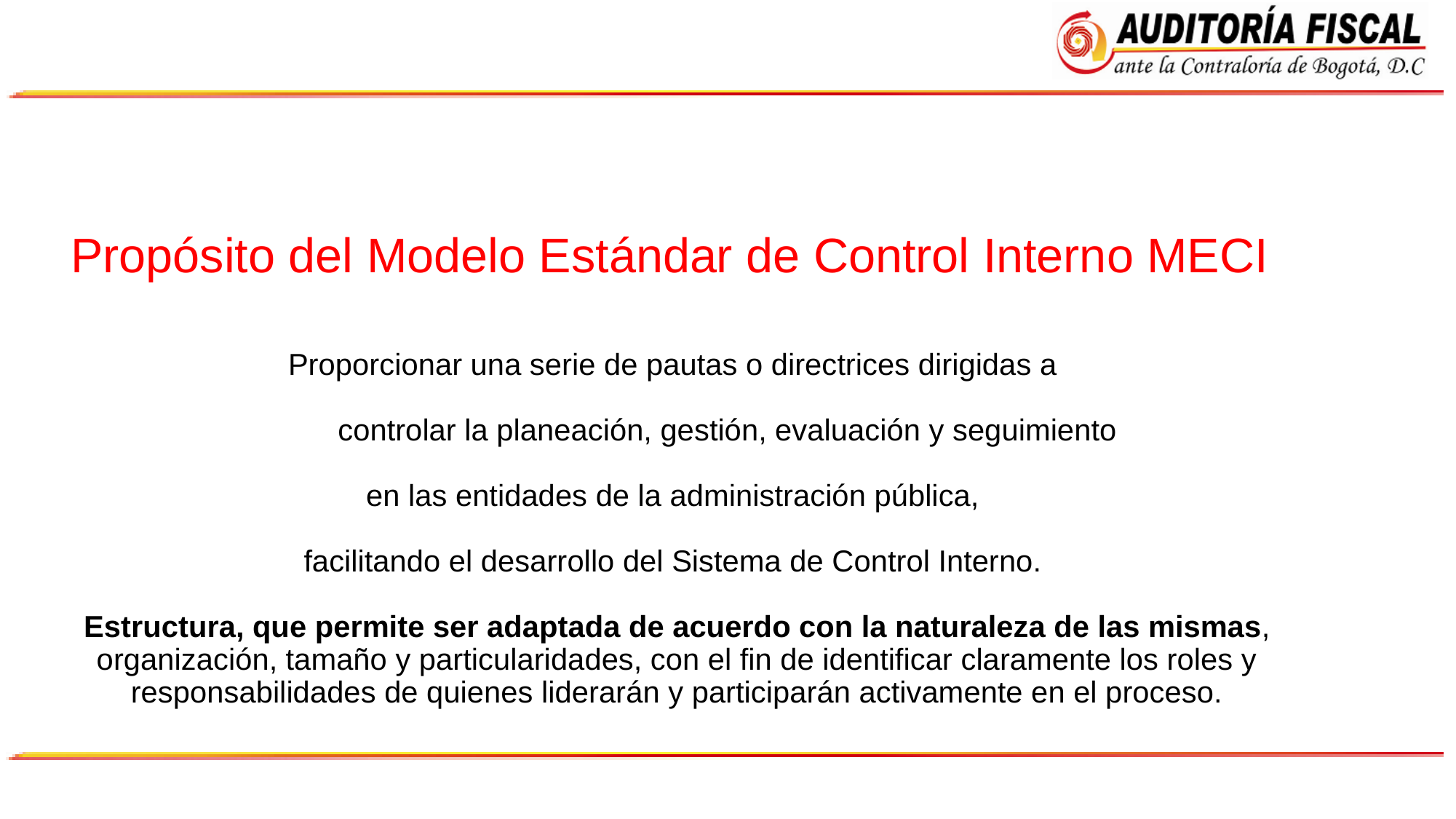

# Propósito del Modelo Estándar de Control Interno MECI Proporcionar una serie de pautas o directrices dirigidas a controlar la planeación, gestión, evaluación y seguimiento en las entidades de la administración pública, facilitando el desarrollo del Sistema de Control Interno. Estructura, que permite ser adaptada de acuerdo con la naturaleza de las mismas, organización, tamaño y particularidades, con el fin de identificar claramente los roles y responsabilidades de quienes liderarán y participarán activamente en el proceso.